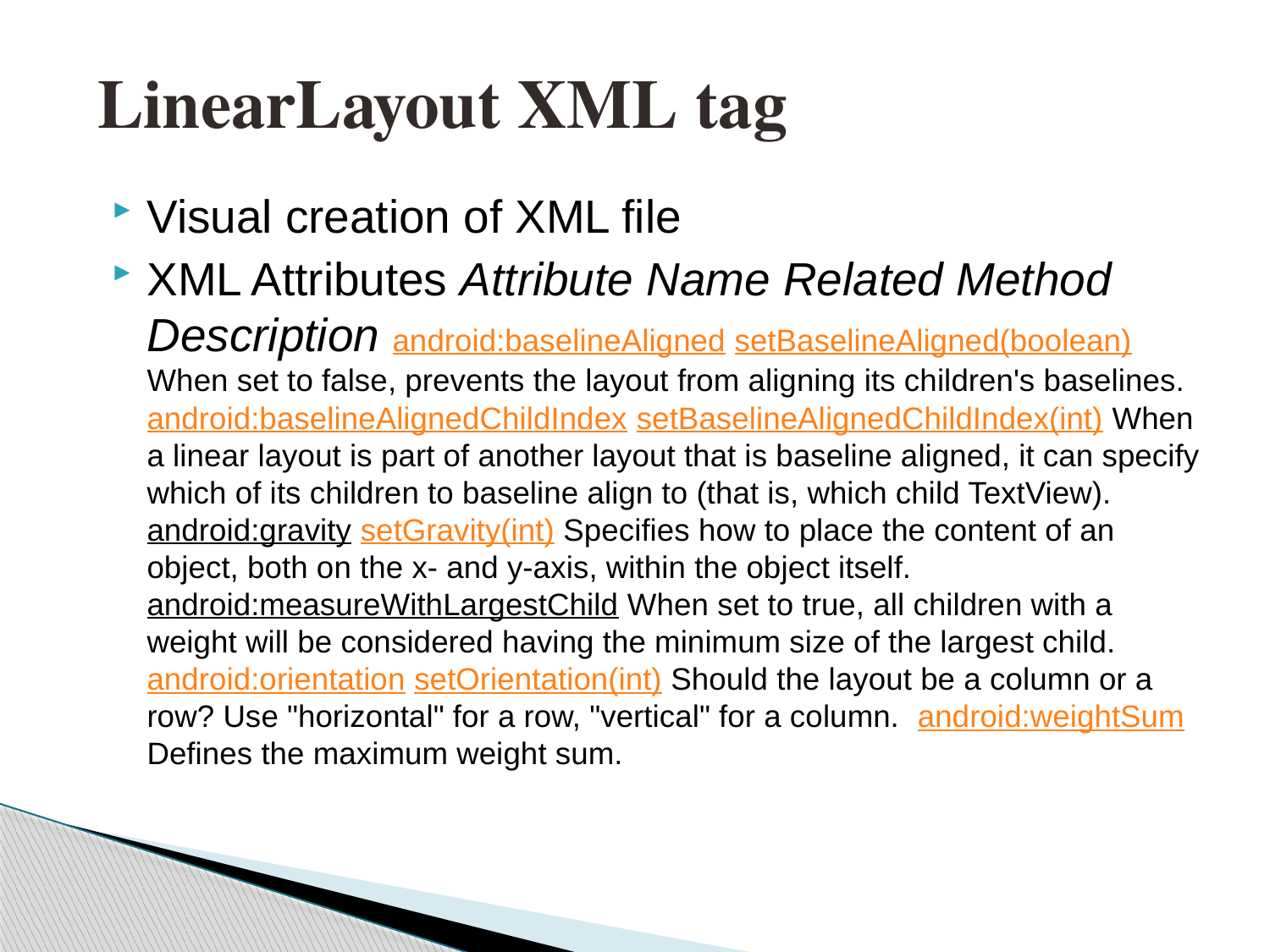

# LinearLayout XML tag
Visual creation of XML file
XML Attributes Attribute Name Related Method Description android:baselineAligned setBaselineAligned(boolean) When set to false, prevents the layout from aligning its children's baselines.  android:baselineAlignedChildIndex setBaselineAlignedChildIndex(int) When a linear layout is part of another layout that is baseline aligned, it can specify which of its children to baseline align to (that is, which child TextView).  android:gravity setGravity(int) Specifies how to place the content of an object, both on the x- and y-axis, within the object itself.  android:measureWithLargestChild When set to true, all children with a weight will be considered having the minimum size of the largest child.  android:orientation setOrientation(int) Should the layout be a column or a row? Use "horizontal" for a row, "vertical" for a column.  android:weightSum Defines the maximum weight sum.